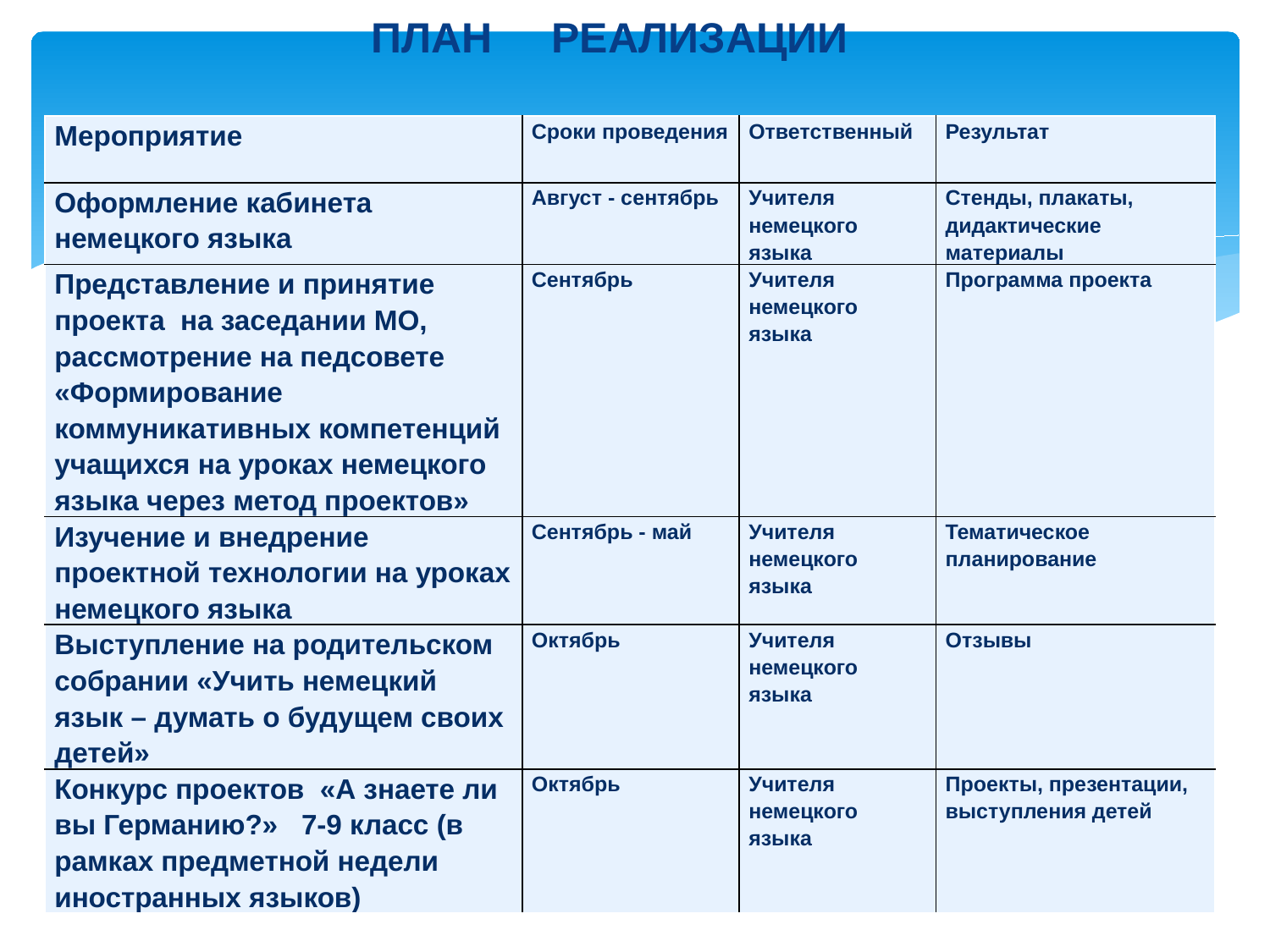

ПЛАН     РЕАЛИЗАЦИИ
| Мероприятие | Сроки проведения | Ответственный | Результат |
| --- | --- | --- | --- |
| Оформление кабинета немецкого языка | Август - сентябрь | Учителя немецкого языка | Стенды, плакаты, дидактические материалы |
| Представление и принятие проекта на заседании МО, рассмотрение на педсовете «Формирование коммуникативных компетенций учащихся на уроках немецкого языка через метод проектов» | Сентябрь | Учителя немецкого языка | Программа проекта |
| Изучение и внедрение проектной технологии на уроках немецкого языка | Сентябрь - май | Учителя немецкого языка | Тематическое планирование |
| Выступление на родительском собрании «Учить немецкий язык – думать о будущем своих детей» | Октябрь | Учителя немецкого языка | Отзывы |
| Конкурс проектов «А знаете ли вы Германию?» 7-9 класс (в рамках предметной недели иностранных языков) | Октябрь | Учителя немецкого языка | Проекты, презентации, выступления детей |